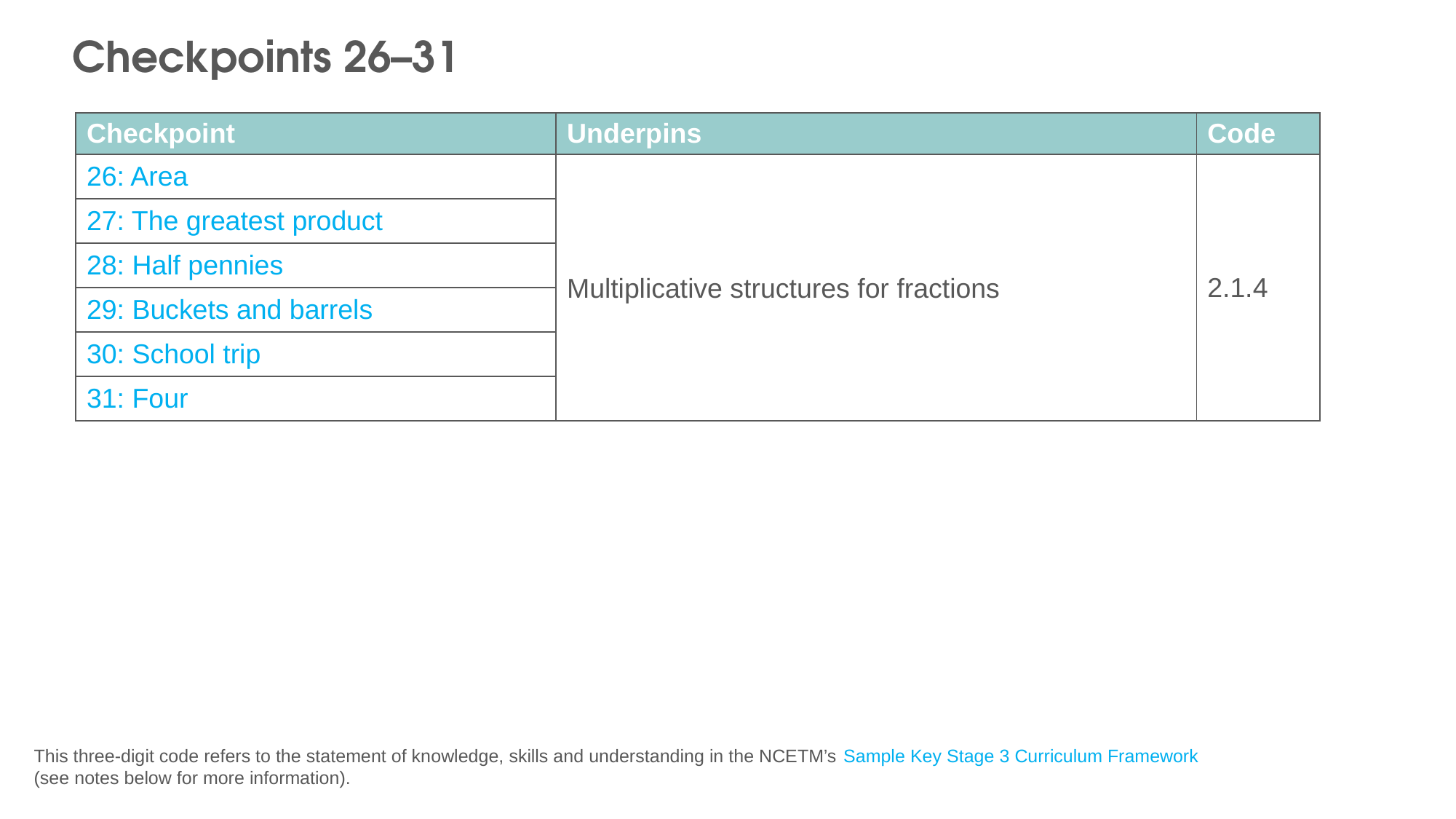

Checkpoints 26–31
| Checkpoint | Underpins | Code |
| --- | --- | --- |
| 26: Area | Multiplicative structures for fractions | 2.1.4 |
| 27: The greatest product | Identify and explain whether a number is or is not a multiple of a given integer |  |
| 28: Half pennies |  |  |
| 29: Buckets and barrels |  |  |
| 30: School trip |  |  |
| 31: Four |  |  |
This three-digit code refers to the statement of knowledge, skills and understanding in the NCETM’s Sample Key Stage 3 Curriculum Framework (see notes below for more information).